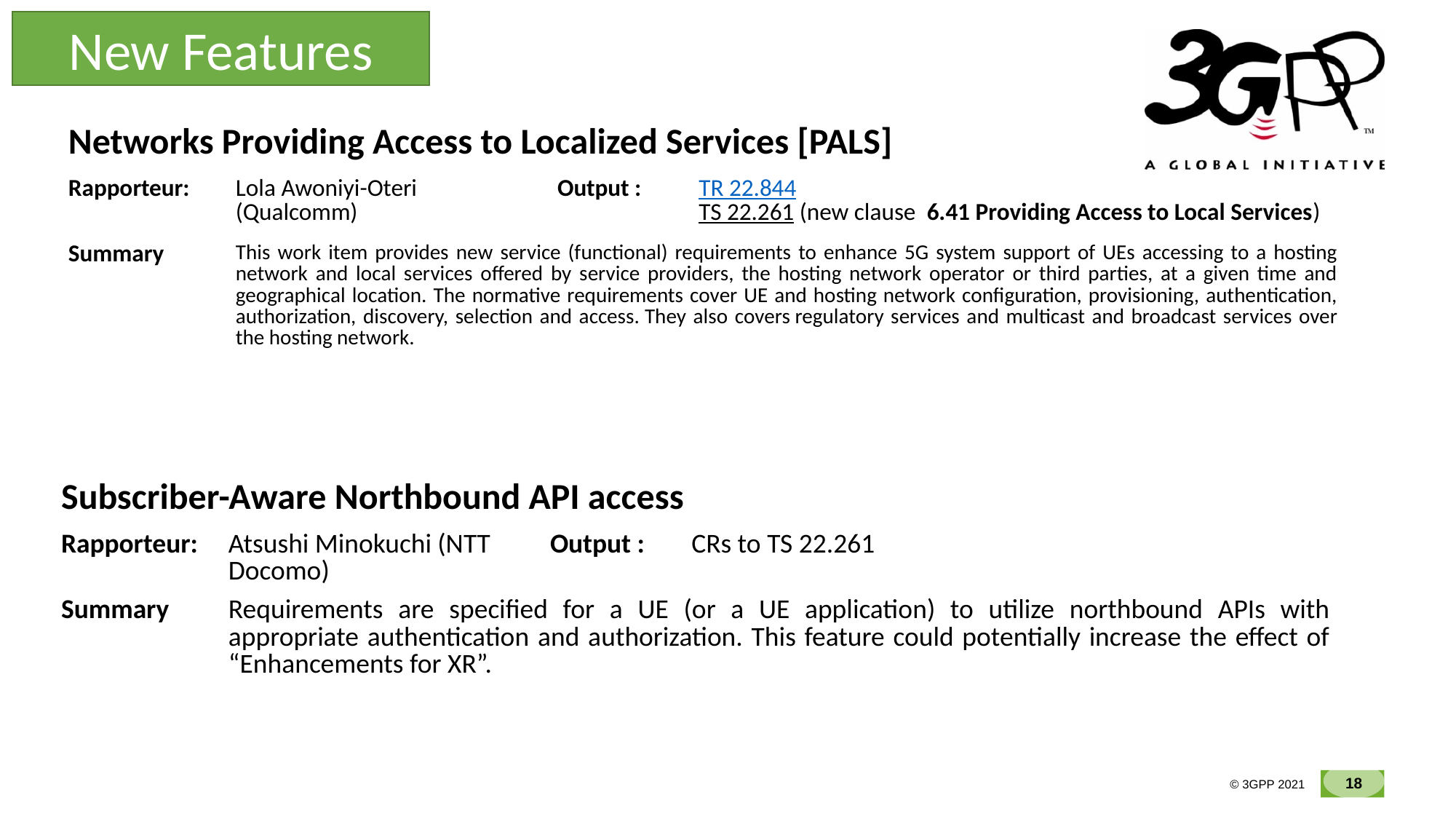

New Features
| Networks Providing Access to Localized Services [PALS] |  |  |  |
| --- | --- | --- | --- |
| Rapporteur: | Lola Awoniyi-Oteri (Qualcomm) | Output : | TR 22.844 TS 22.261 (new clause 6.41 Providing Access to Local Services) |
| Summary | This work item provides new service (functional) requirements to enhance 5G system support of UEs accessing to a hosting network and local services offered by service providers, the hosting network operator or third parties, at a given time and geographical location. The normative requirements cover UE and hosting network configuration, provisioning, authentication, authorization, discovery, selection and access. They also covers regulatory services and multicast and broadcast services over the hosting network. |  |  |
| Subscriber-Aware Northbound API access |  |  |  |
| --- | --- | --- | --- |
| Rapporteur: | Atsushi Minokuchi (NTT Docomo) | Output : | CRs to TS 22.261 |
| Summary | Requirements are specified for a UE (or a UE application) to utilize northbound APIs with appropriate authentication and authorization. This feature could potentially increase the effect of “Enhancements for XR”. |  |  |